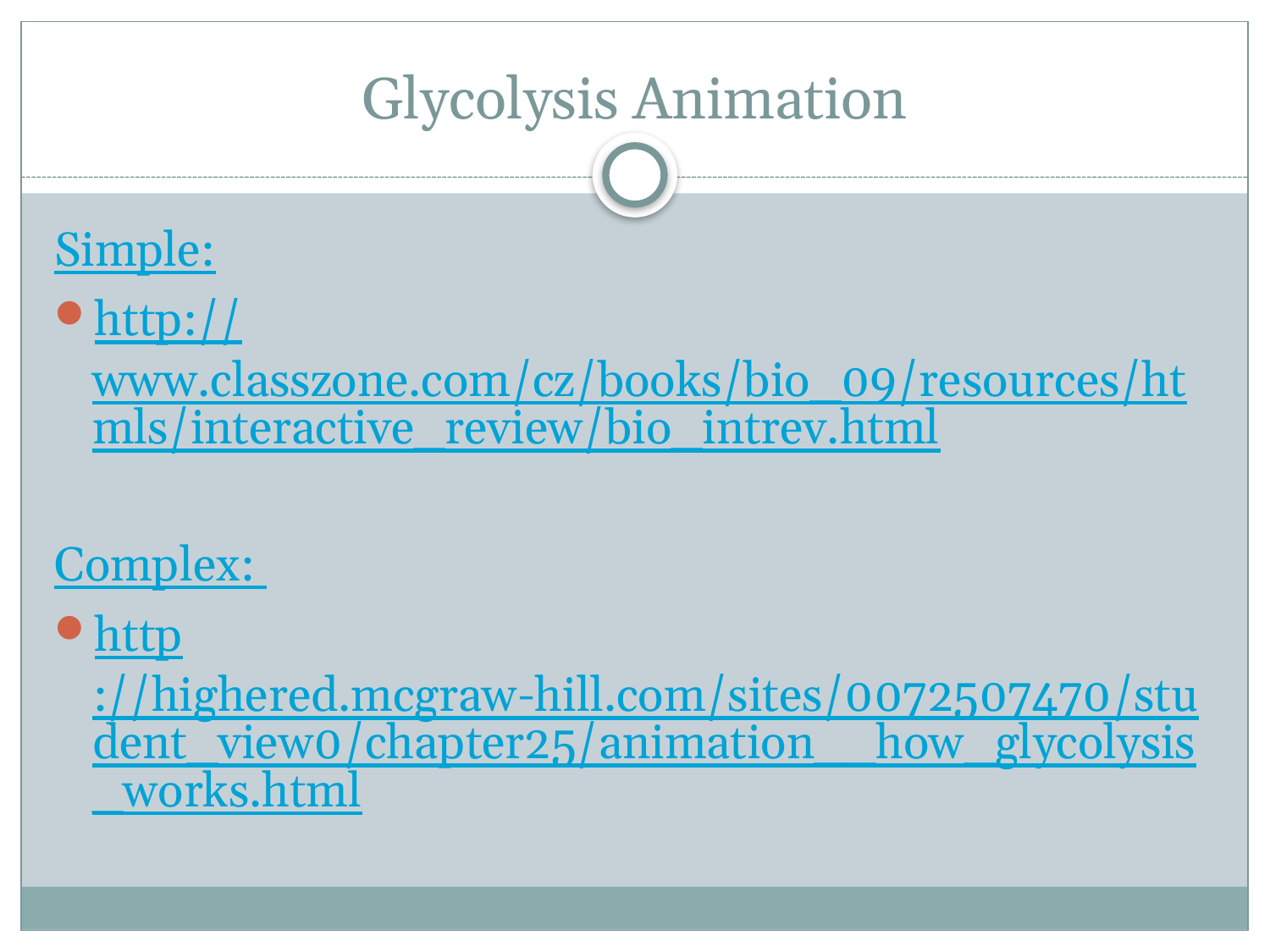

# Glycolysis Animation
Simple:
http://www.classzone.com/cz/books/bio_09/resources/htmls/interactive_review/bio_intrev.html

Complex:
http://highered.mcgraw-hill.com/sites/0072507470/student_view0/chapter25/animation__how_glycolysis_works.html